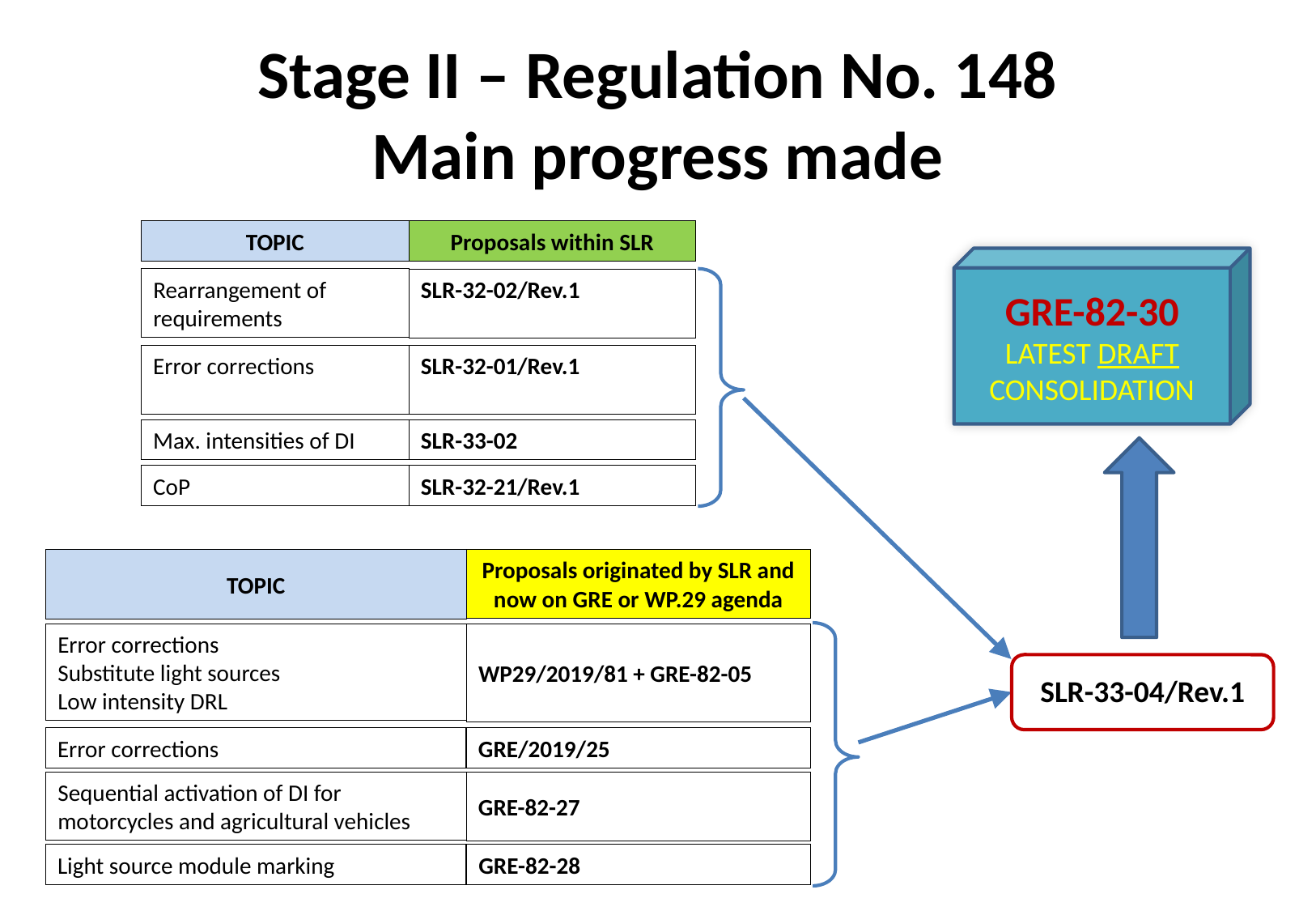

Stage II – Regulation No. 148
Main progress made
TOPIC
Proposals within SLR
GRE-82-30
LATEST DRAFT CONSOLIDATION

Rearrangement of requirements
SLR-32-02/Rev.1

Error corrections

SLR-32-01/Rev.1

Max. intensities of DI
SLR-33-02
SLR-32-21/Rev.1
CoP

TOPIC
Proposals originated by SLR and now on GRE or WP.29 agenda

Error corrections
Substitute light sources
Low intensity DRL
WP29/2019/81 + GRE-82-05

SLR-33-04/Rev.1
GRE/2019/25
Error corrections
Sequential activation of DI for motorcycles and agricultural vehicles
GRE-82-27
Light source module marking
GRE-82-28